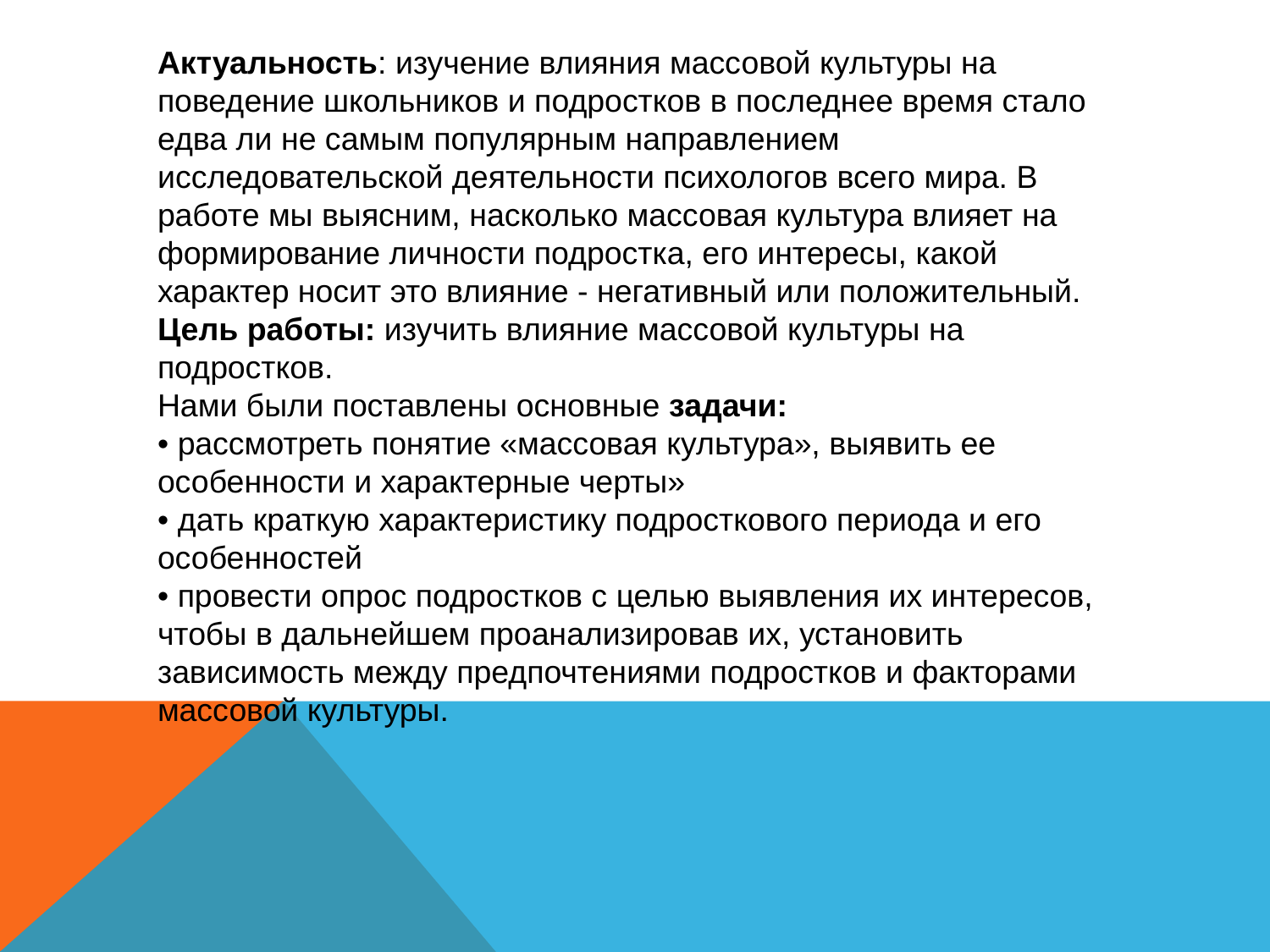

Актуальность: изучение влияния массовой культуры на поведение школьников и подростков в последнее время стало едва ли не самым популярным направлением исследовательской деятельности психологов всего мира. В работе мы выясним, насколько массовая культура влияет на формирование личности подростка, его интересы, какой характер носит это влияние - негативный или положительный.
Цель работы: изучить влияние массовой культуры на подростков.
Нами были поставлены основные задачи:
• рассмотреть понятие «массовая культура», выявить ее особенности и характерные черты»
• дать краткую характеристику подросткового периода и его особенностей
• провести опрос подростков с целью выявления их интересов, чтобы в дальнейшем проанализировав их, установить зависимость между предпочтениями подростков и факторами массовой культуры.